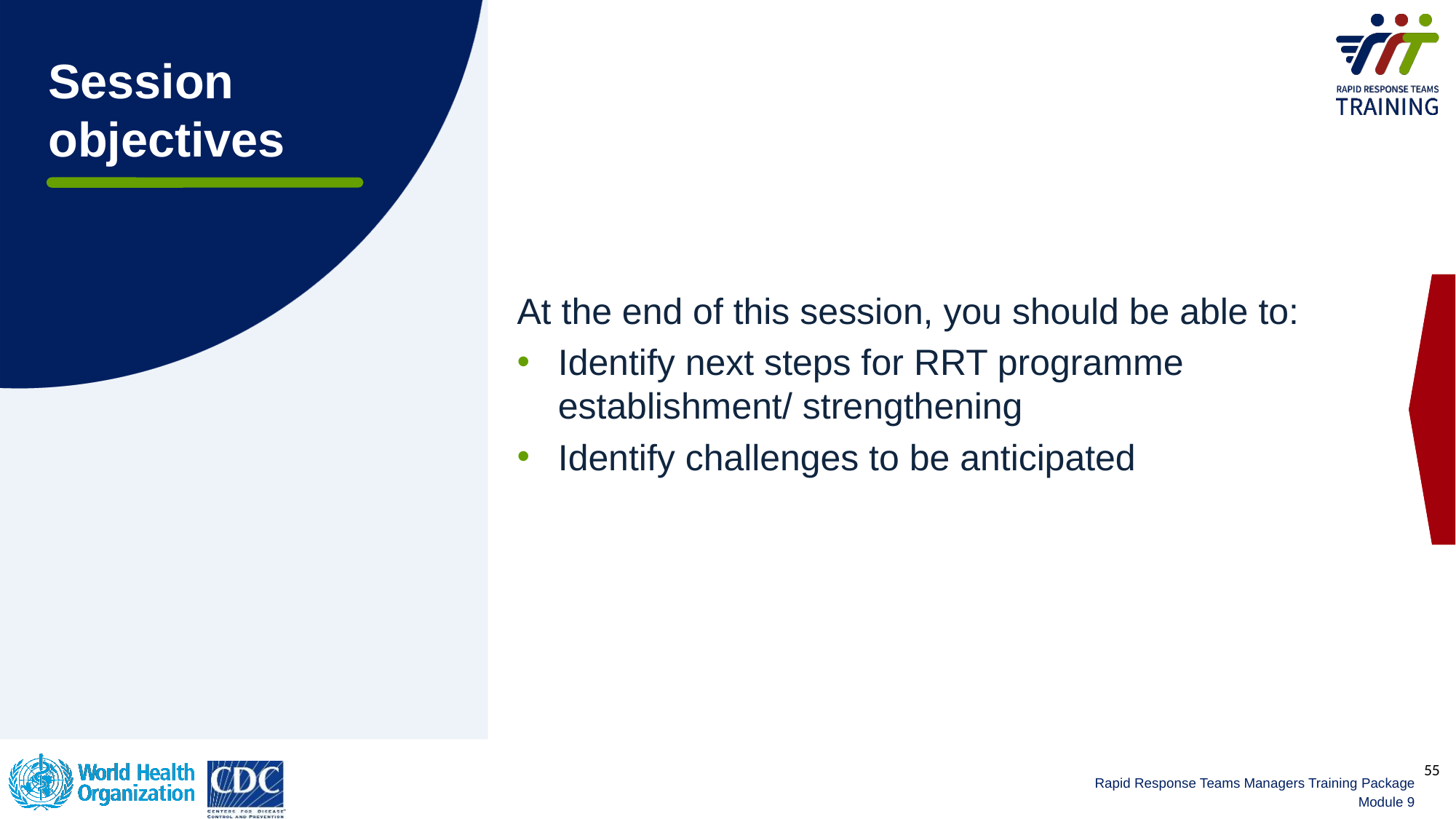

Session objectives

At the end of this session, you should be able to:
Identify next steps for RRT programme establishment/ strengthening
Identify challenges to be anticipated

55